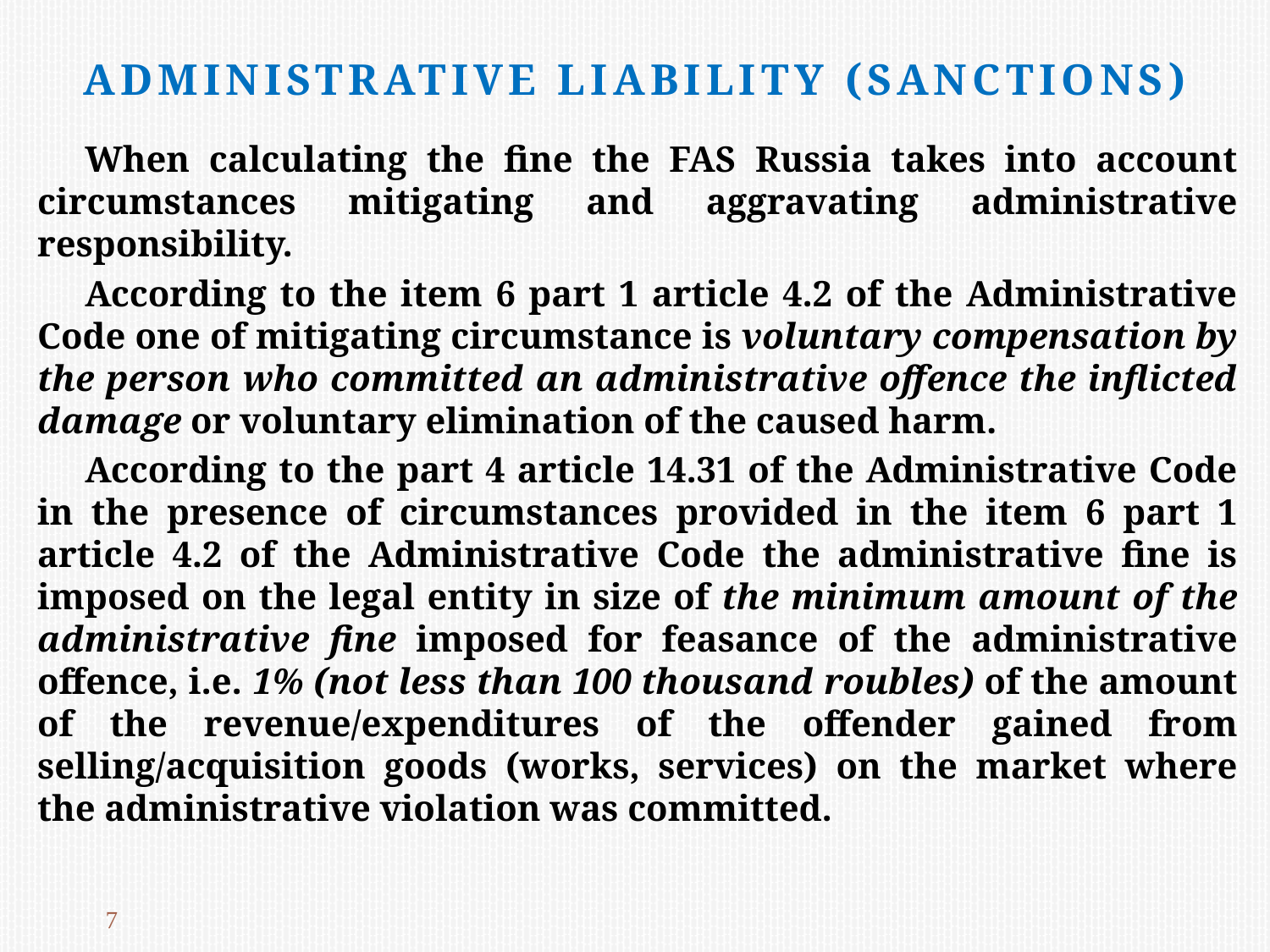

Administrative liability (sanctions)
When calculating the fine the FAS Russia takes into account circumstances mitigating and aggravating administrative responsibility.
According to the item 6 part 1 article 4.2 of the Administrative Code one of mitigating circumstance is voluntary compensation by the person who committed an administrative offence the inflicted damage or voluntary elimination of the caused harm.
According to the part 4 article 14.31 of the Administrative Code in the presence of circumstances provided in the item 6 part 1 article 4.2 of the Administrative Code the administrative fine is imposed on the legal entity in size of the minimum amount of the administrative fine imposed for feasance of the administrative offence, i.e. 1% (not less than 100 thousand roubles) of the amount of the revenue/expenditures of the offender gained from selling/acquisition goods (works, services) on the market where the administrative violation was committed.
7